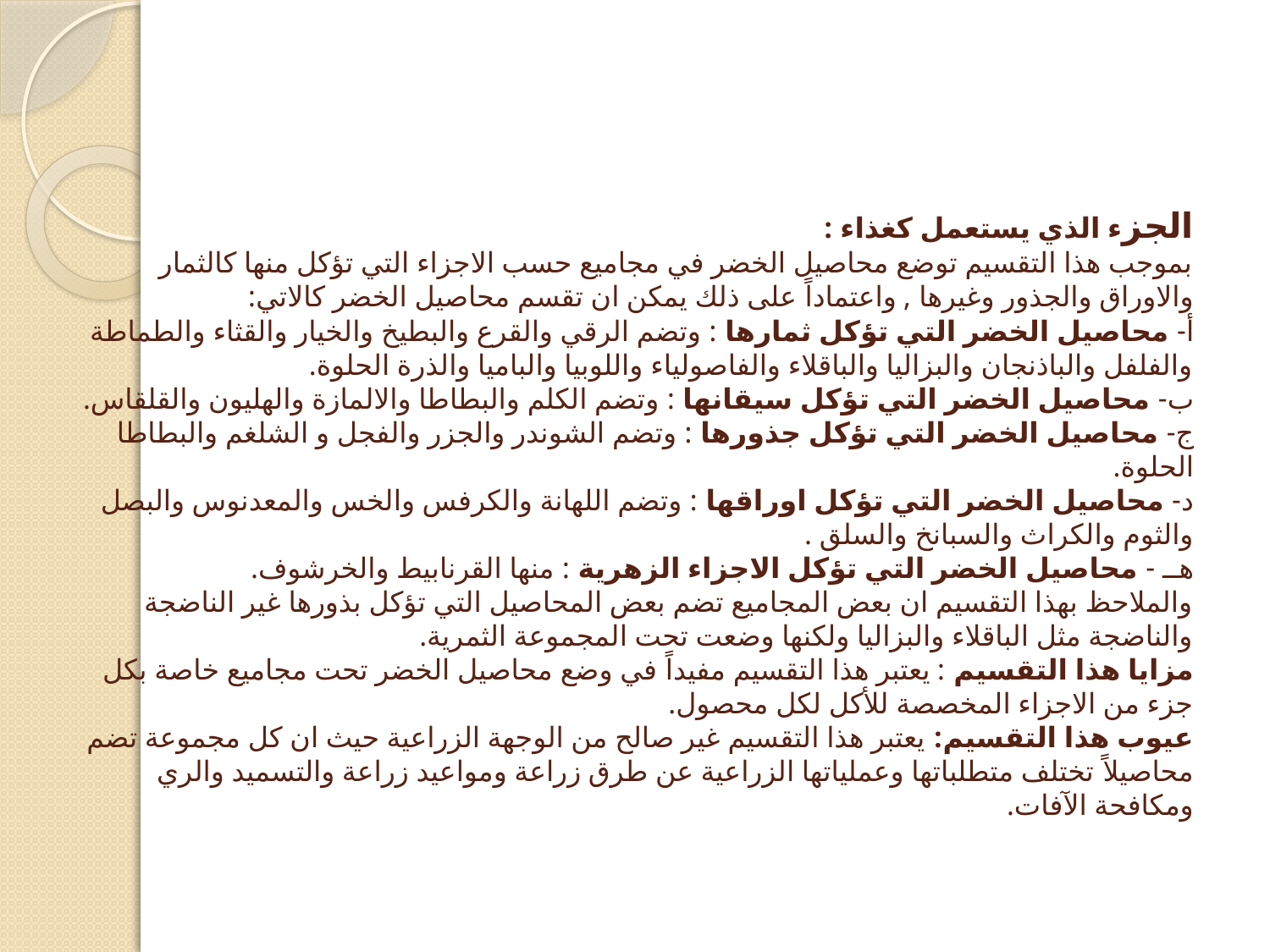

# الجزء الذي يستعمل كغذاء : بموجب هذا التقسيم توضع محاصيل الخضر في مجاميع حسب الاجزاء التي تؤكل منها كالثمار والاوراق والجذور وغيرها , واعتماداً على ذلك يمكن ان تقسم محاصيل الخضر كالاتي: أ- محاصيل الخضر التي تؤكل ثمارها : وتضم الرقي والقرع والبطيخ والخيار والقثاء والطماطة والفلفل والباذنجان والبزاليا والباقلاء والفاصولياء واللوبيا والباميا والذرة الحلوة. ب- محاصيل الخضر التي تؤكل سيقانها : وتضم الكلم والبطاطا والالمازة والهليون والقلقاس. ج- محاصيل الخضر التي تؤكل جذورها : وتضم الشوندر والجزر والفجل و الشلغم والبطاطا الحلوة. د- محاصيل الخضر التي تؤكل اوراقها : وتضم اللهانة والكرفس والخس والمعدنوس والبصل والثوم والكراث والسبانخ والسلق . هــ - محاصيل الخضر التي تؤكل الاجزاء الزهرية : منها القرنابيط والخرشوف. والملاحظ بهذا التقسيم ان بعض المجاميع تضم بعض المحاصيل التي تؤكل بذورها غير الناضجة والناضجة مثل الباقلاء والبزاليا ولكنها وضعت تحت المجموعة الثمرية. مزايا هذا التقسيم : يعتبر هذا التقسيم مفيداً في وضع محاصيل الخضر تحت مجاميع خاصة بكل جزء من الاجزاء المخصصة للأكل لكل محصول. عيوب هذا التقسيم: يعتبر هذا التقسيم غير صالح من الوجهة الزراعية حيث ان كل مجموعة تضم محاصيلاً تختلف متطلباتها وعملياتها الزراعية عن طرق زراعة ومواعيد زراعة والتسميد والري ومكافحة الآفات.